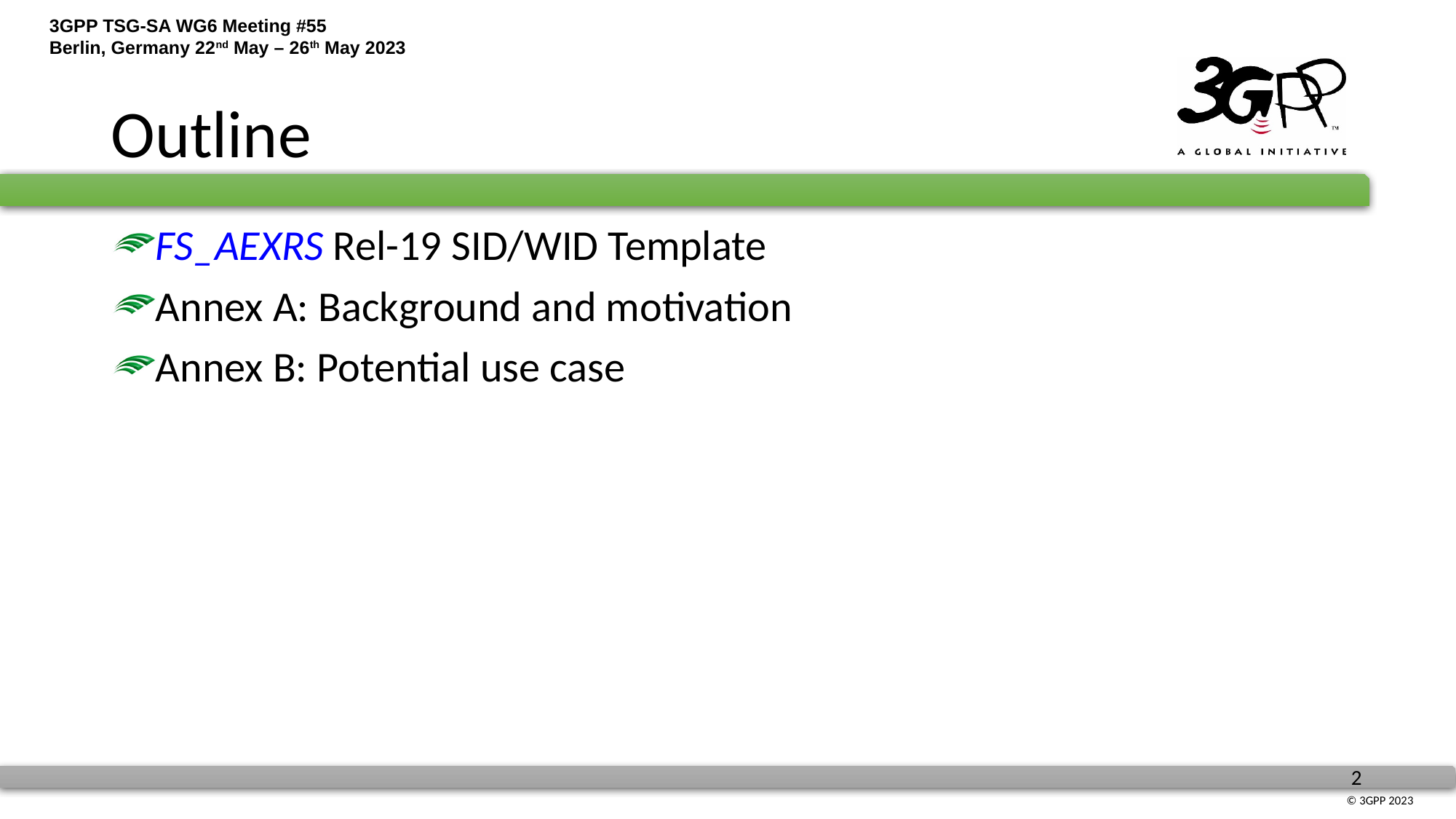

# Outline
FS_AEXRS Rel-19 SID/WID Template
Annex A: Background and motivation
Annex B: Potential use case